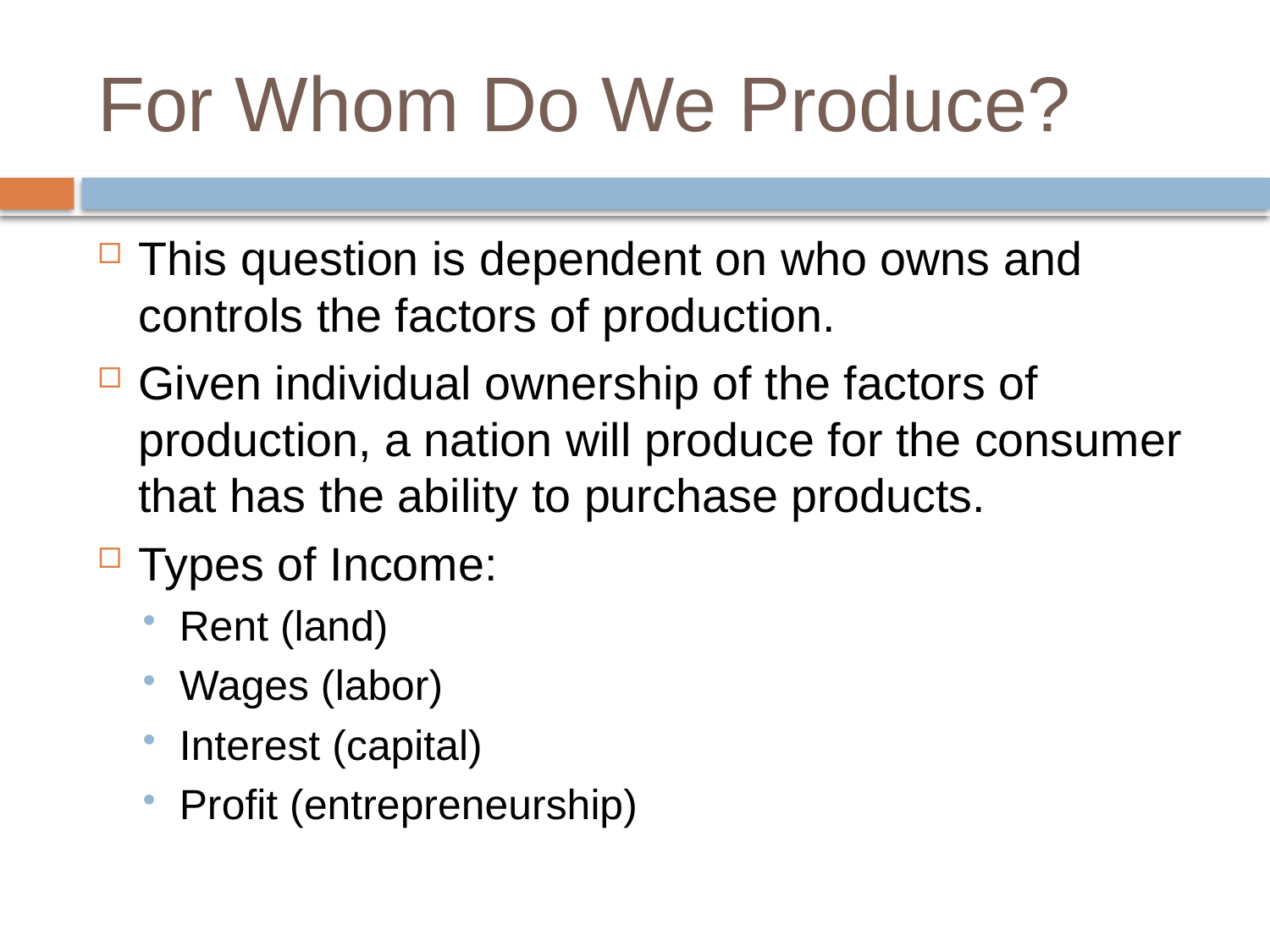

# For Whom Do We Produce?
This question is dependent on who owns and controls the factors of production.
Given individual ownership of the factors of production, a nation will produce for the consumer that has the ability to purchase products.
Types of Income:
Rent (land)
Wages (labor)
Interest (capital)
Profit (entrepreneurship)